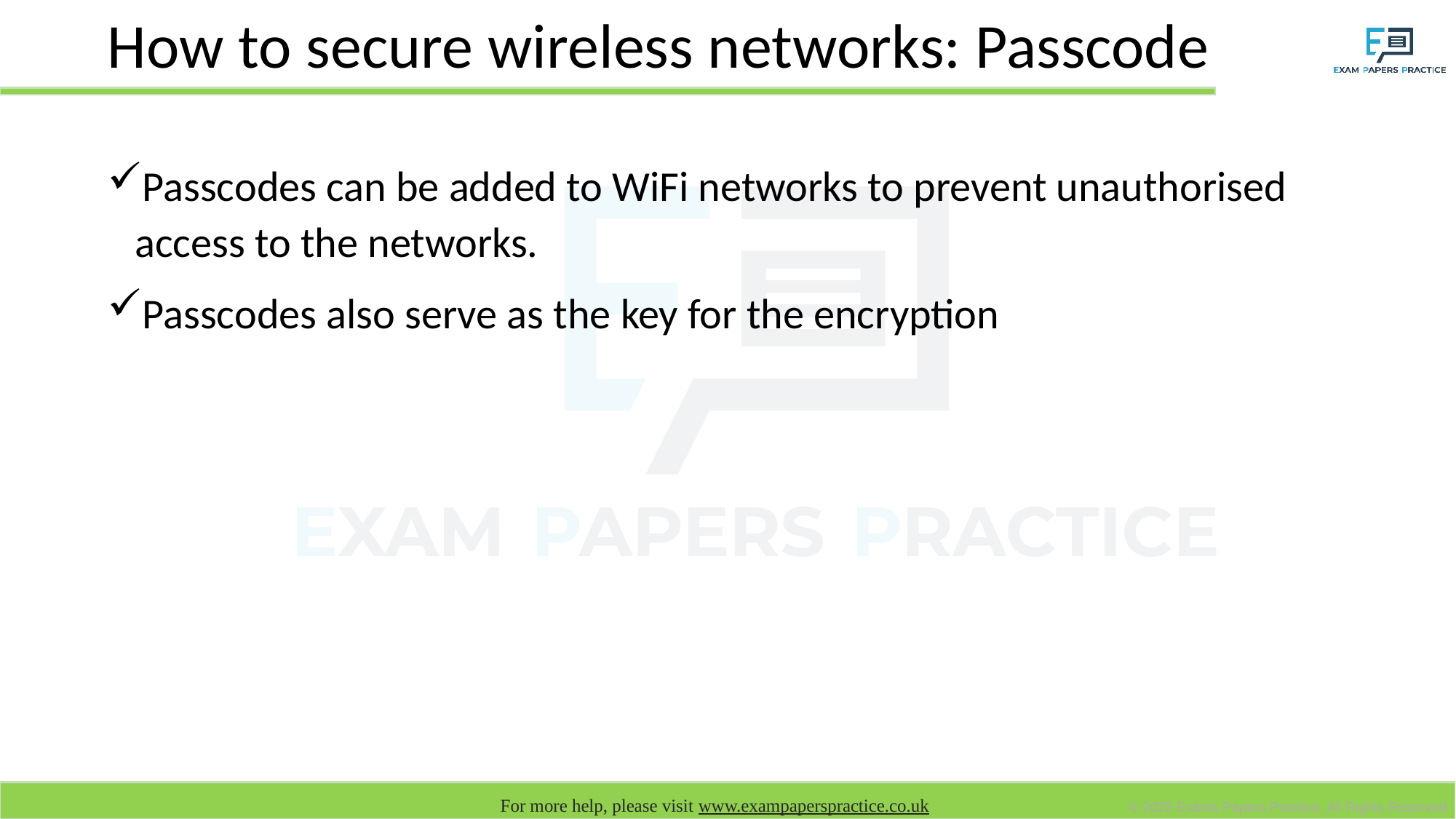

# How to secure wireless networks: Passcode
Passcodes can be added to WiFi networks to prevent unauthorised access to the networks.
Passcodes also serve as the key for the encryption